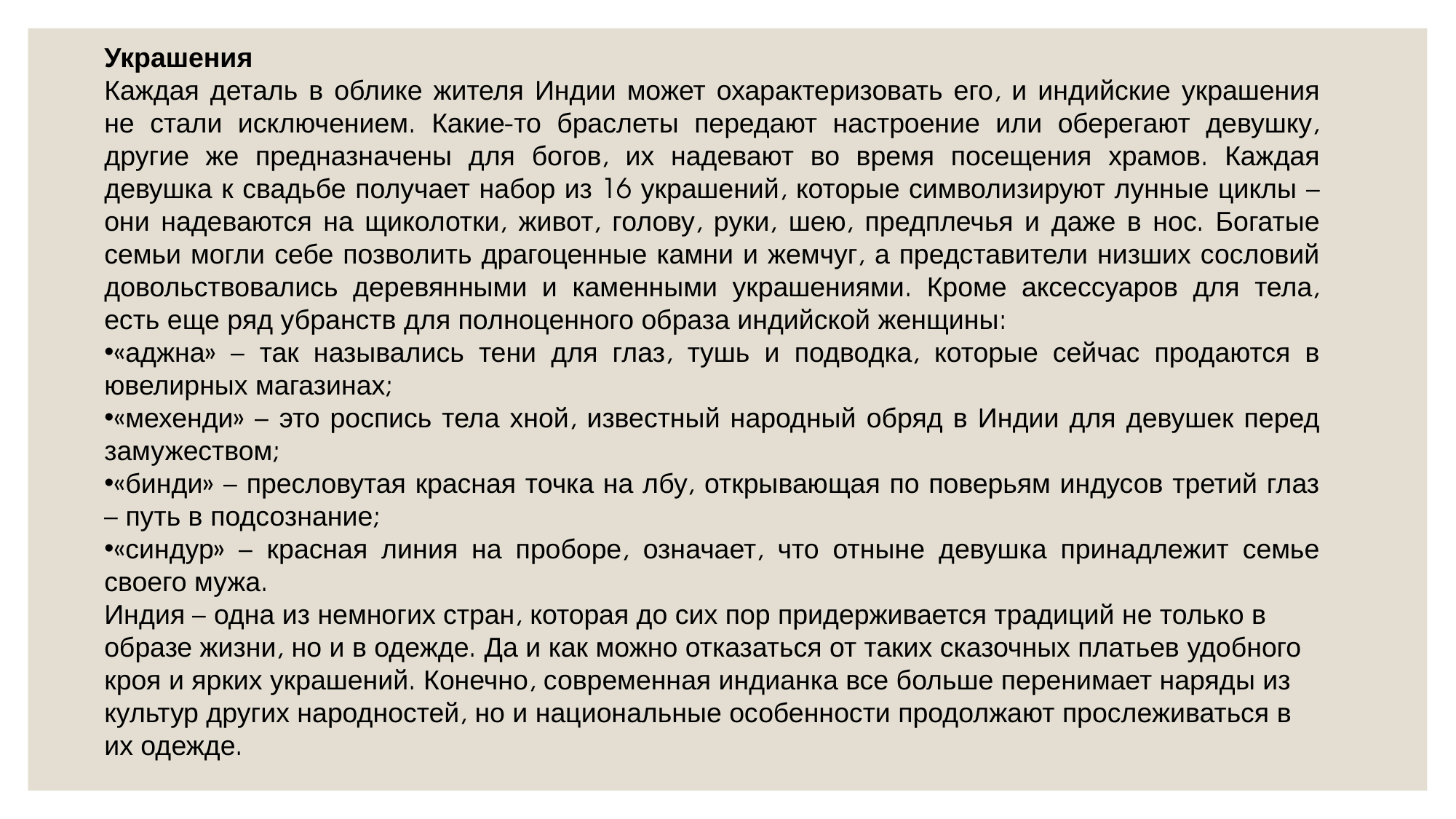

Украшения
Каждая деталь в облике жителя Индии может охарактеризовать его, и индийские украшения не стали исключением. Какие-то браслеты передают настроение или оберегают девушку, другие же предназначены для богов, их надевают во время посещения храмов. Каждая девушка к свадьбе получает набор из 16 украшений, которые символизируют лунные циклы – они надеваются на щиколотки, живот, голову, руки, шею, предплечья и даже в нос. Богатые семьи могли себе позволить драгоценные камни и жемчуг, а представители низших сословий довольствовались деревянными и каменными украшениями. Кроме аксессуаров для тела, есть еще ряд убранств для полноценного образа индийской женщины:
«аджна» – так назывались тени для глаз, тушь и подводка, которые сейчас продаются в ювелирных магазинах;
«мехенди» – это роспись тела хной, известный народный обряд в Индии для девушек перед замужеством;
«бинди» – пресловутая красная точка на лбу, открывающая по поверьям индусов третий глаз – путь в подсознание;
«синдур» – красная линия на проборе, означает, что отныне девушка принадлежит семье своего мужа.
Индия – одна из немногих стран, которая до сих пор придерживается традиций не только в образе жизни, но и в одежде. Да и как можно отказаться от таких сказочных платьев удобного кроя и ярких украшений. Конечно, современная индианка все больше перенимает наряды из культур других народностей, но и национальные особенности продолжают прослеживаться в их одежде.